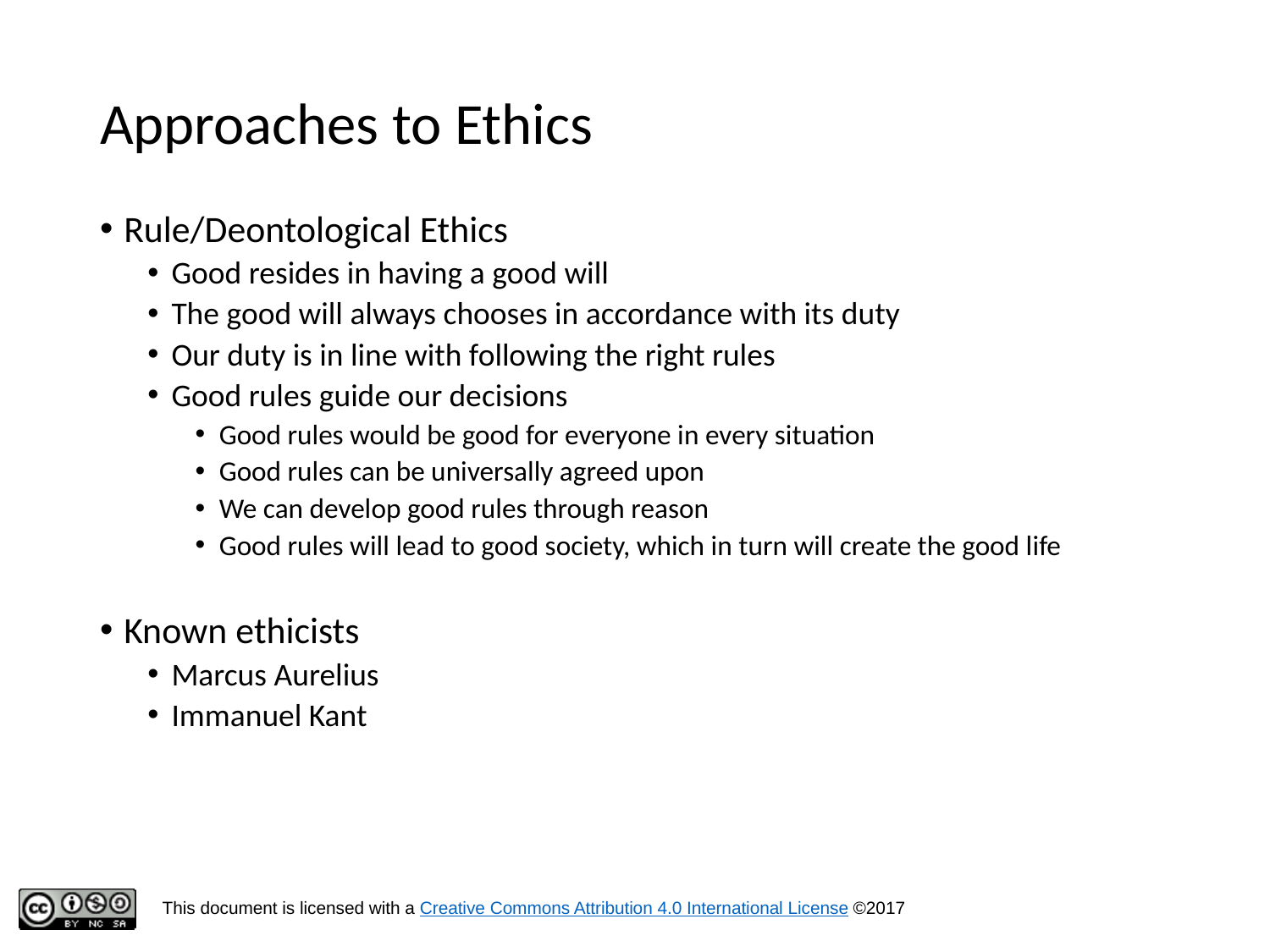

# Approaches to Ethics
Rule/Deontological Ethics
Good resides in having a good will
The good will always chooses in accordance with its duty
Our duty is in line with following the right rules
Good rules guide our decisions
Good rules would be good for everyone in every situation
Good rules can be universally agreed upon
We can develop good rules through reason
Good rules will lead to good society, which in turn will create the good life

Known ethicists
Marcus Aurelius
Immanuel Kant